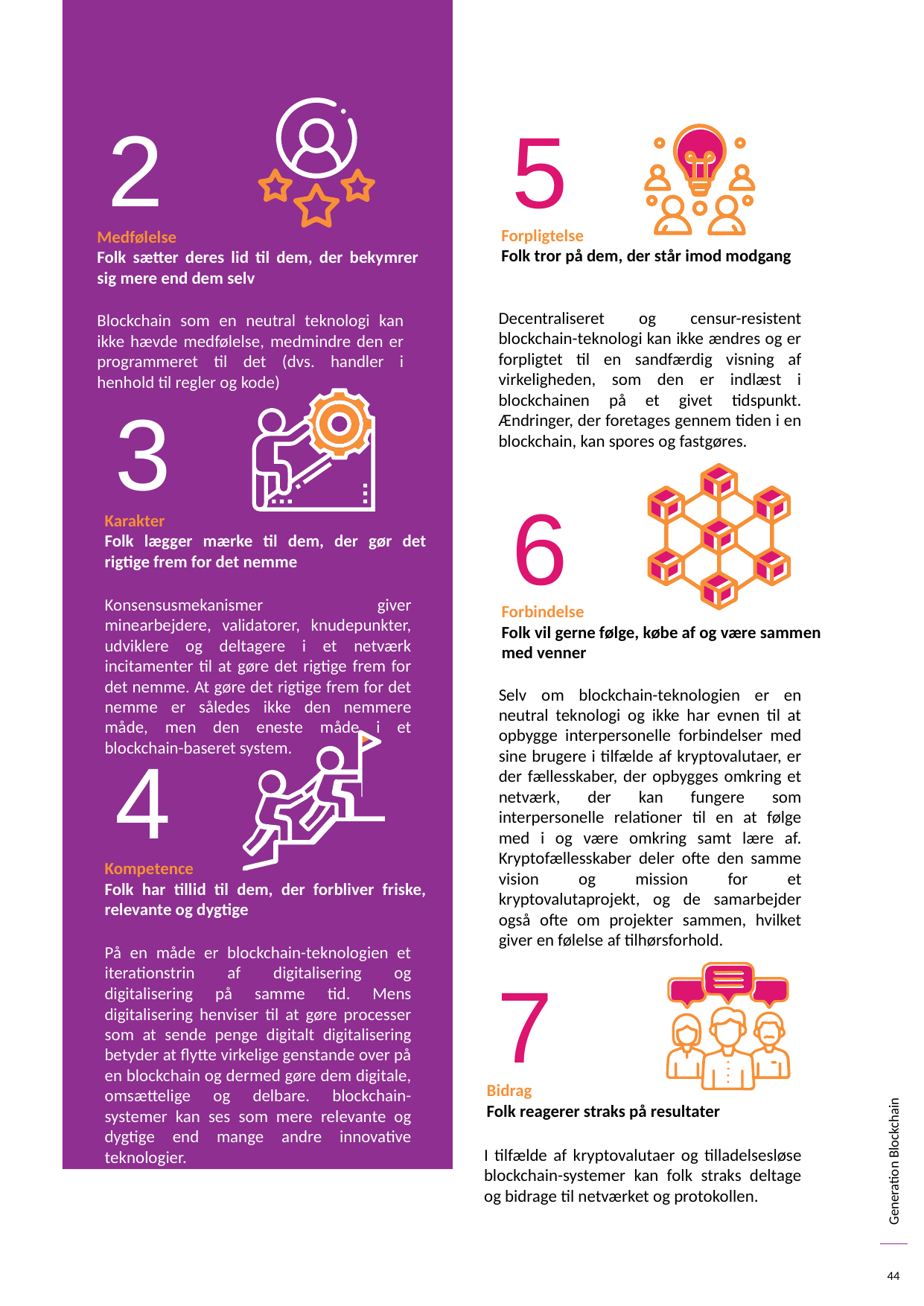

2
5

Forpligtelse
Folk tror på dem, der står imod modgang
Medfølelse
Folk sætter deres lid til dem, der bekymrer sig mere end dem selv

Decentraliseret og censur-resistent blockchain-teknologi kan ikke ændres og er forpligtet til en sandfærdig visning af virkeligheden, som den er indlæst i blockchainen på et givet tidspunkt. Ændringer, der foretages gennem tiden i en blockchain, kan spores og fastgøres.
Blockchain som en neutral teknologi kan ikke hævde medfølelse, medmindre den er programmeret til det (dvs. handler i henhold til regler og kode)
3

6
Karakter
Folk lægger mærke til dem, der gør det rigtige frem for det nemme

Konsensusmekanismer giver minearbejdere, validatorer, knudepunkter, udviklere og deltagere i et netværk incitamenter til at gøre det rigtige frem for det nemme. At gøre det rigtige frem for det nemme er således ikke den nemmere måde, men den eneste måde i et blockchain-baseret system.
Forbindelse
Folk vil gerne følge, købe af og være sammen med venner
Selv om blockchain-teknologien er en neutral teknologi og ikke har evnen til at opbygge interpersonelle forbindelser med sine brugere i tilfælde af kryptovalutaer, er der fællesskaber, der opbygges omkring et netværk, der kan fungere som interpersonelle relationer til en at følge med i og være omkring samt lære af. Kryptofællesskaber deler ofte den samme vision og mission for et kryptovalutaprojekt, og de samarbejder også ofte om projekter sammen, hvilket giver en følelse af tilhørsforhold.

4
Kompetence
Folk har tillid til dem, der forbliver friske, relevante og dygtige

På en måde er blockchain-teknologien et iterationstrin af digitalisering og digitalisering på samme tid. Mens digitalisering henviser til at gøre processer som at sende penge digitalt digitalisering betyder at flytte virkelige genstande over på en blockchain og dermed gøre dem digitale, omsættelige og delbare. blockchain-systemer kan ses som mere relevante og dygtige end mange andre innovative teknologier.
7

Bidrag
Folk reagerer straks på resultater
I tilfælde af kryptovalutaer og tilladelsesløse blockchain-systemer kan folk straks deltage og bidrage til netværket og protokollen.
44